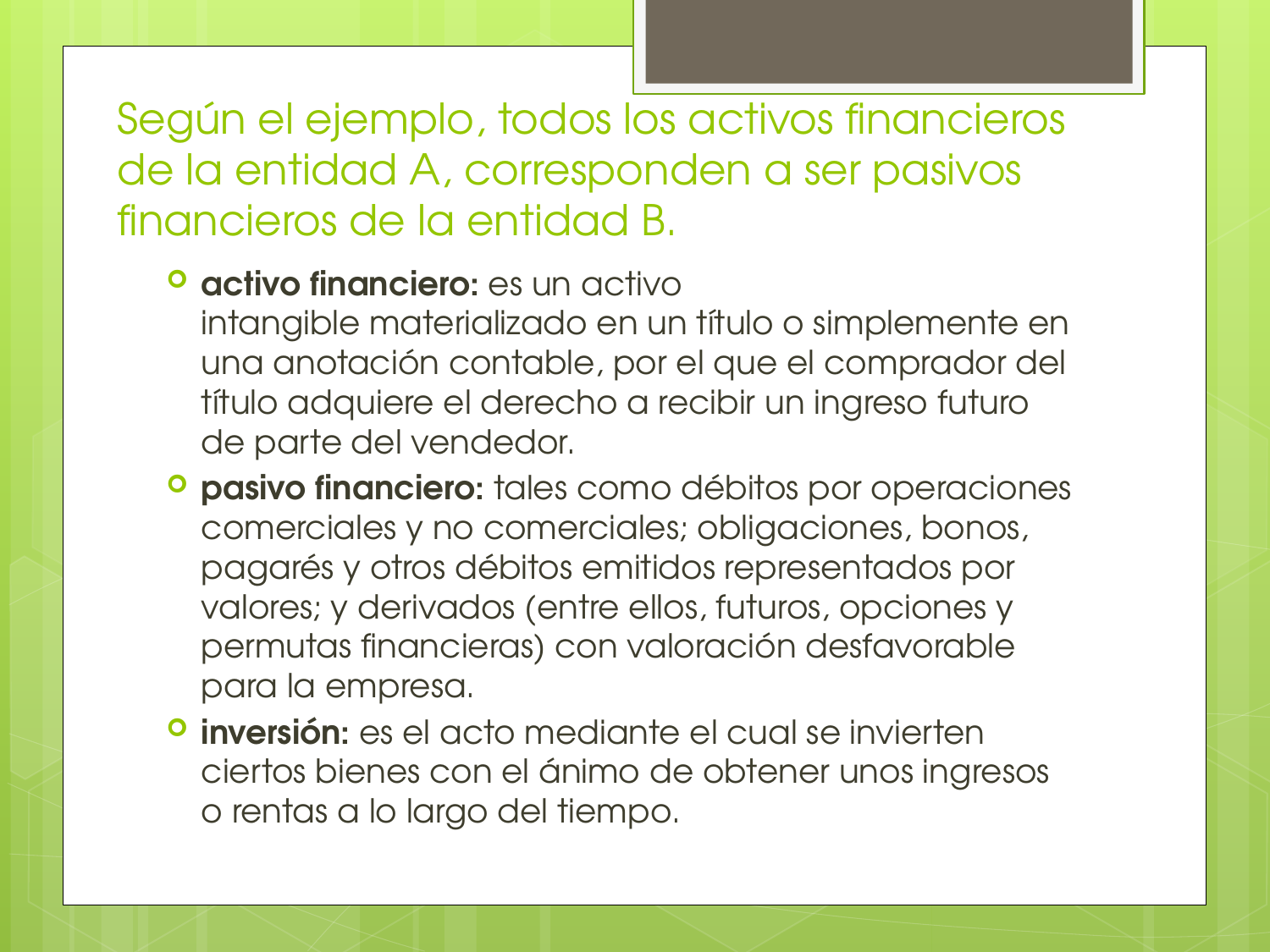

# Según el ejemplo, todos los activos financieros de la entidad A, corresponden a ser pasivos financieros de la entidad B.
activo financiero: es un activo intangible materializado en un título o simplemente en una anotación contable, por el que el comprador del título adquiere el derecho a recibir un ingreso futuro de parte del vendedor.
pasivo financiero: tales como débitos por operaciones comerciales y no comerciales; obligaciones, bonos, pagarés y otros débitos emitidos representados por valores; y derivados (entre ellos, futuros, opciones y permutas financieras) con valoración desfavorable para la empresa.
inversión: es el acto mediante el cual se invierten ciertos bienes con el ánimo de obtener unos ingresos o rentas a lo largo del tiempo.